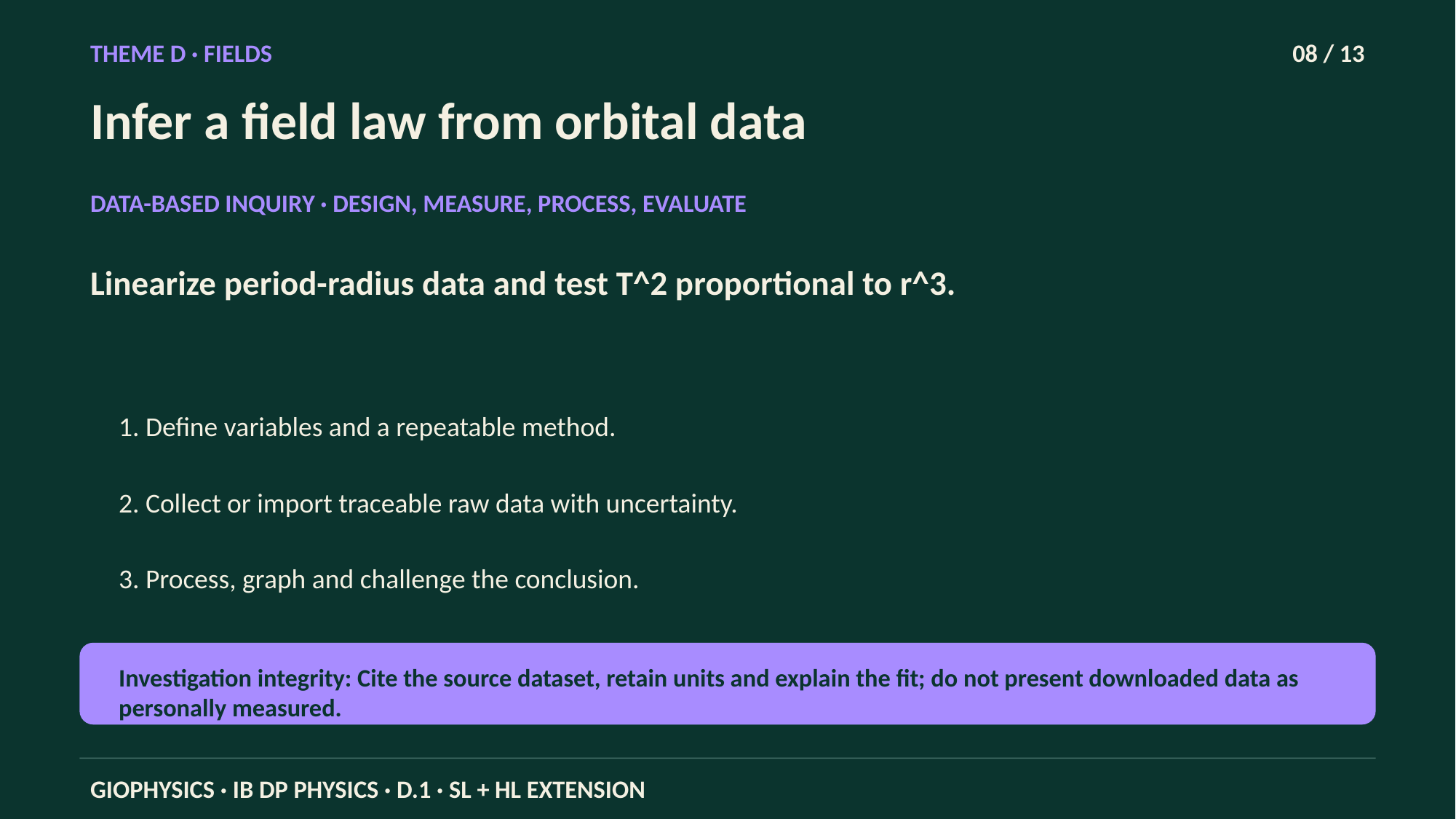

THEME D · FIELDS
08 / 13
Infer a field law from orbital data
DATA-BASED INQUIRY · DESIGN, MEASURE, PROCESS, EVALUATE
Linearize period-radius data and test T^2 proportional to r^3.
1. Define variables and a repeatable method.
2. Collect or import traceable raw data with uncertainty.
3. Process, graph and challenge the conclusion.

Investigation integrity: Cite the source dataset, retain units and explain the fit; do not present downloaded data as personally measured.

GIOPHYSICS · IB DP PHYSICS · D.1 · SL + HL EXTENSION